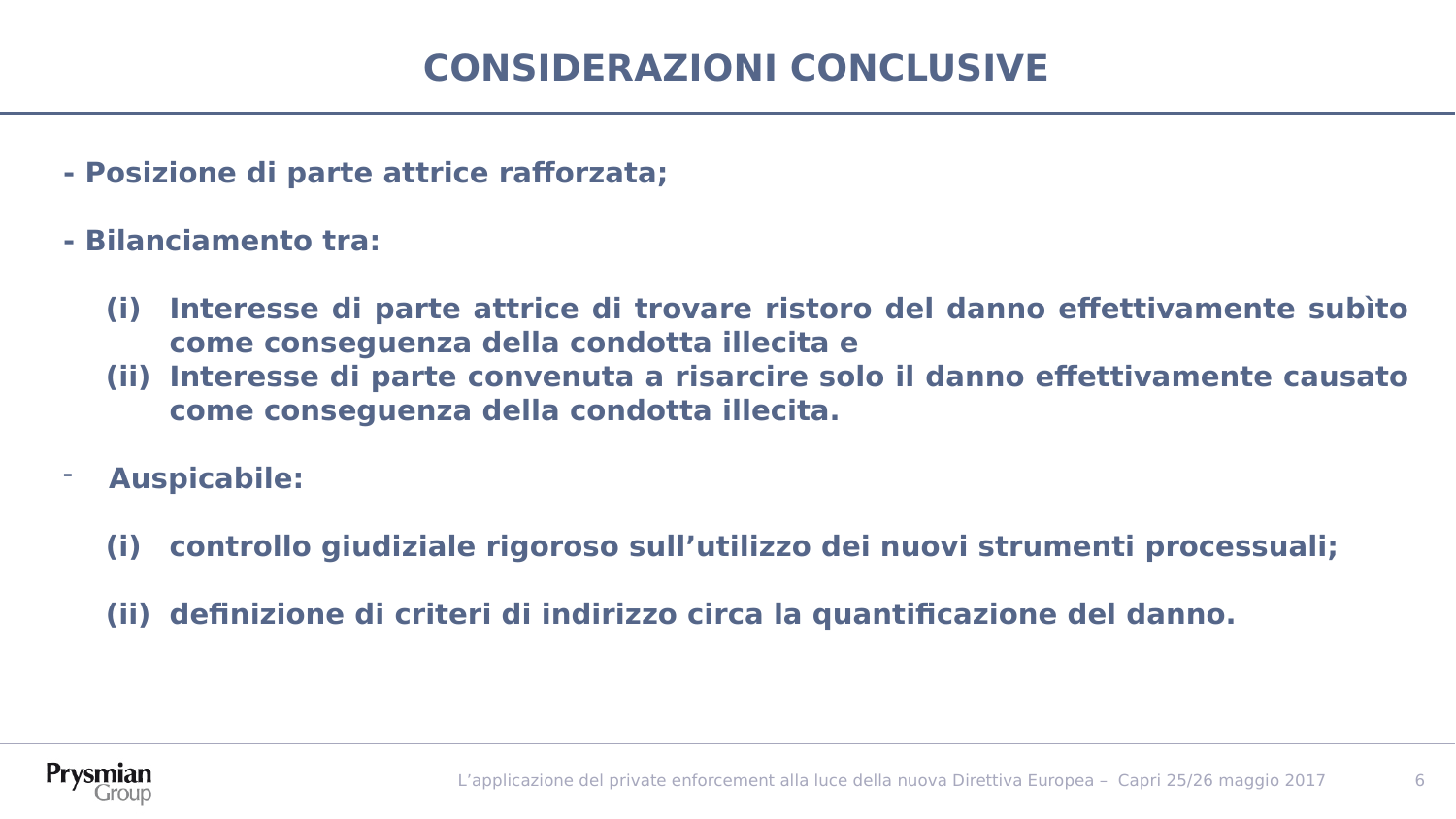

CONSIDERAZIONI CONCLUSIVE

- Posizione di parte attrice rafforzata;

- Bilanciamento tra:

Interesse di parte attrice di trovare ristoro del danno effettivamente subìto come conseguenza della condotta illecita e
Interesse di parte convenuta a risarcire solo il danno effettivamente causato come conseguenza della condotta illecita.

Auspicabile:

controllo giudiziale rigoroso sull’utilizzo dei nuovi strumenti processuali;

definizione di criteri di indirizzo circa la quantificazione del danno.